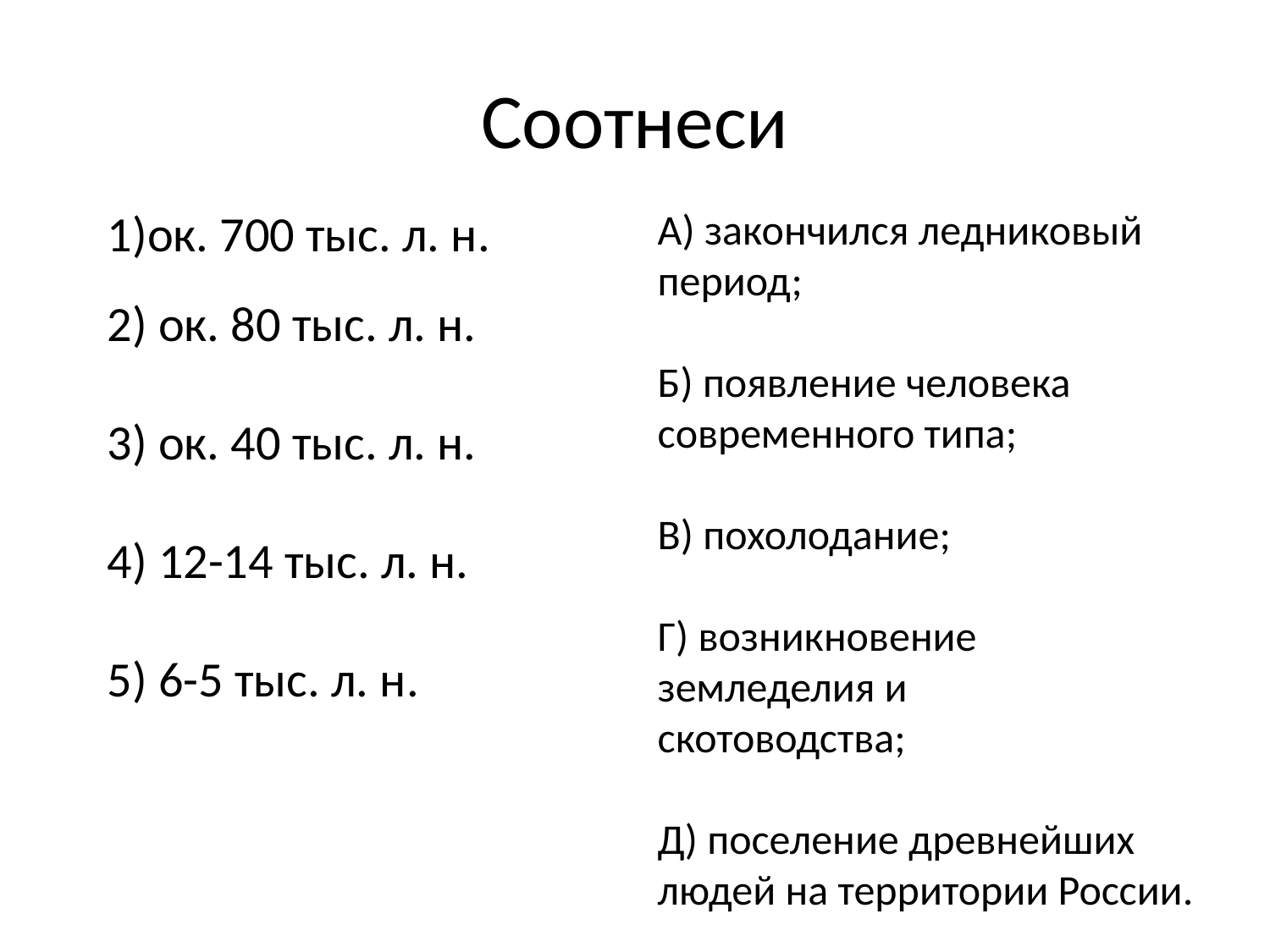

# Соотнеси
1)ок. 700 тыс. л. н.
А) закончился ледниковый период;

Б) появление человека современного типа;

В) похолодание;

Г) возникновение земледелия и        скотоводства;

Д) поселение древнейших людей на территории России.
2) ок. 80 тыс. л. н.

3) ок. 40 тыс. л. н.

4) 12-14 тыс. л. н.

5) 6-5 тыс. л. н.